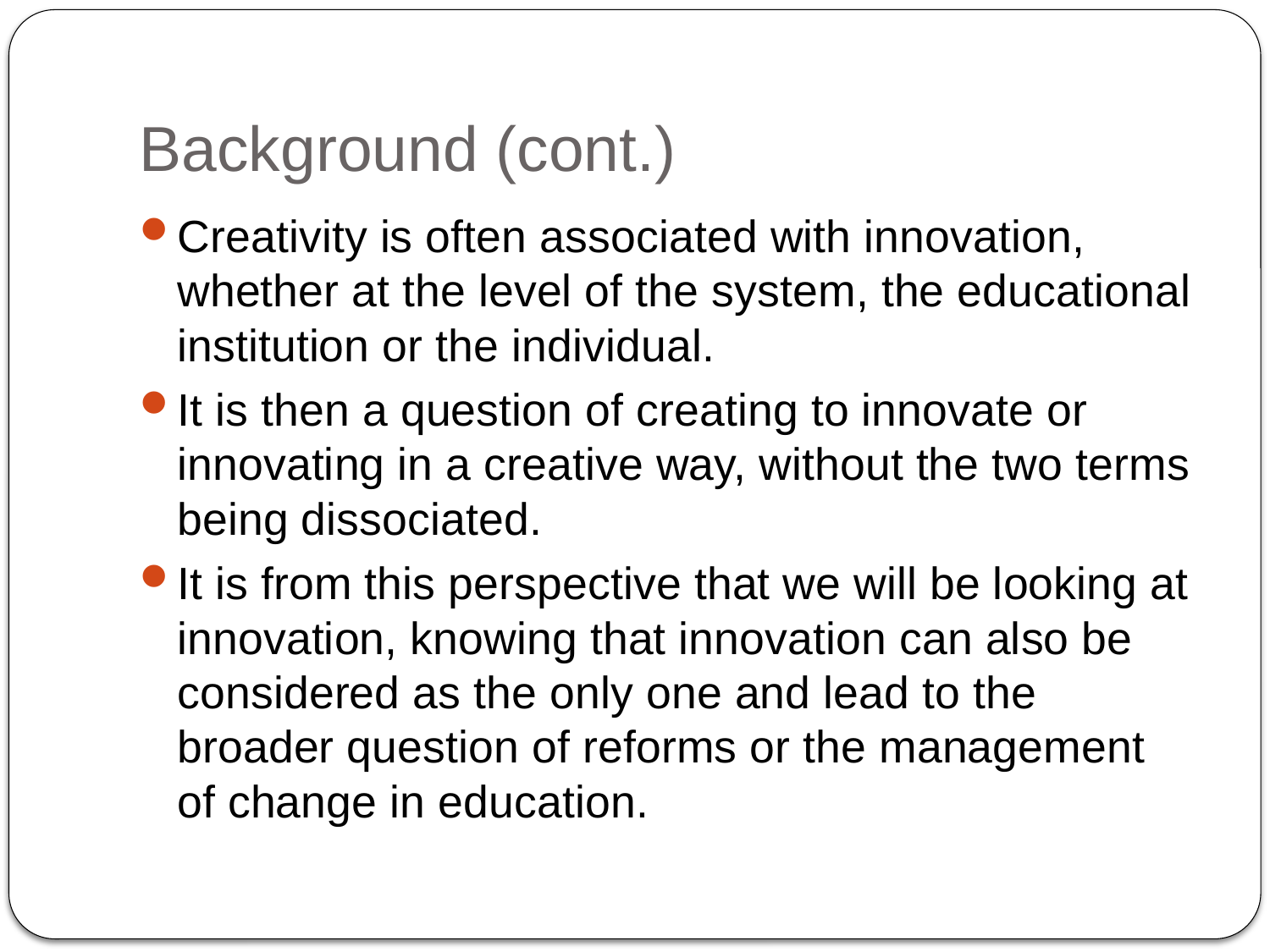

# Background (cont.)
Creativity is often associated with innovation, whether at the level of the system, the educational institution or the individual.
It is then a question of creating to innovate or innovating in a creative way, without the two terms being dissociated.
It is from this perspective that we will be looking at innovation, knowing that innovation can also be considered as the only one and lead to the broader question of reforms or the management of change in education.